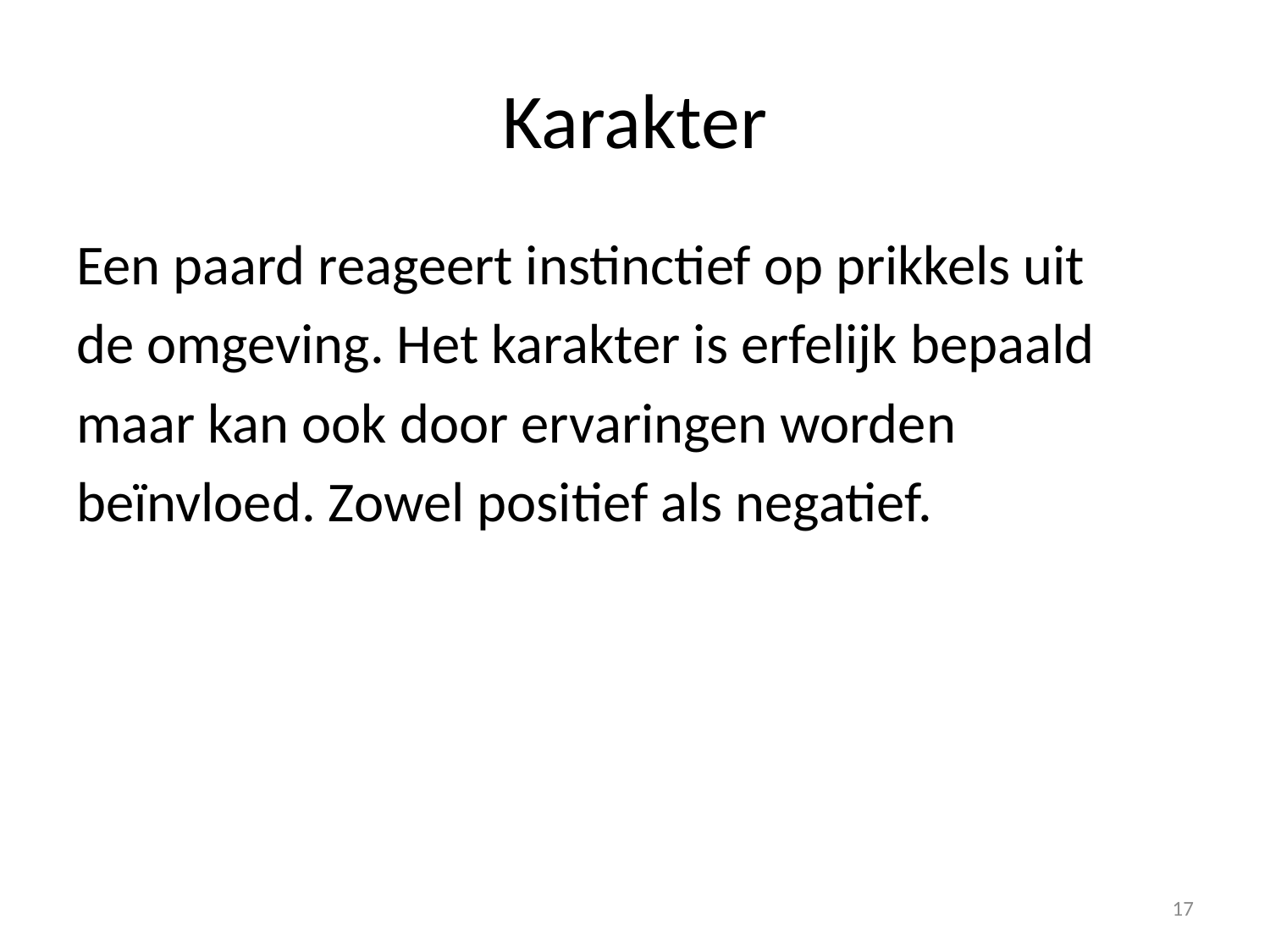

# Karakter
Een paard reageert instinctief op prikkels uit
de omgeving. Het karakter is erfelijk bepaald
maar kan ook door ervaringen worden
beïnvloed. Zowel positief als negatief.
17